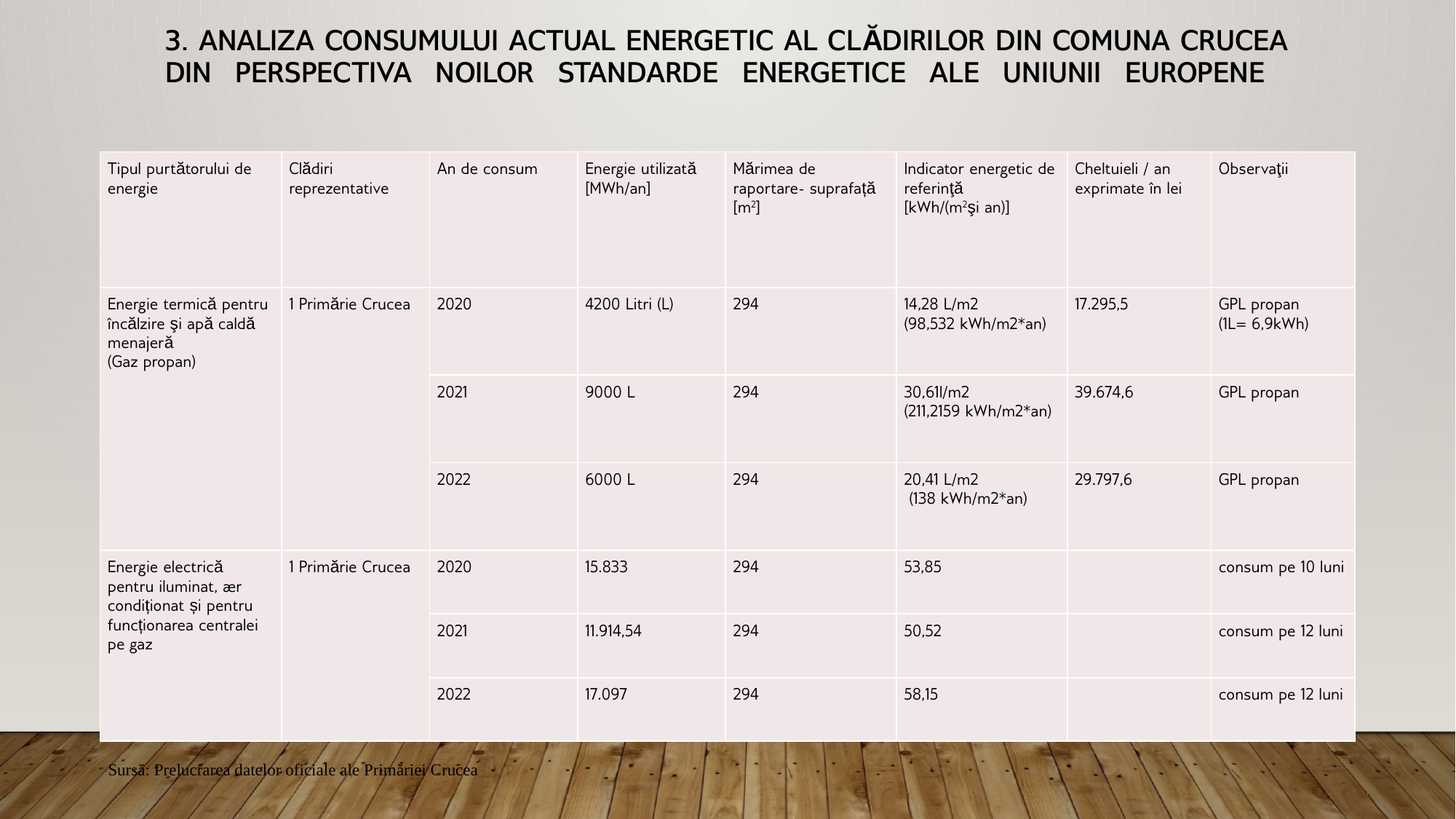

# 3. ANALIZA CONSUMULUI ACTUAL ENERGETIC AL CLĂDIRILOR DIN COMUNA CRUCEA DIN PERSPECTIVA NOILOR STANDARDE ENERGETICE ALE UNIUNII EUROPENE
| Tipul purtătorului de energie | Clădiri reprezentative | An de consum | Energie utilizată [MWh/an] | Mărimea de raportare- suprafață [m2] | Indicator energetic de referinţă [kWh/(m2şi an)] | Cheltuieli / an exprimate în lei | Observaţii |
| --- | --- | --- | --- | --- | --- | --- | --- |
| Energie termică pentru încălzire şi apă caldă menajeră (Gaz propan) | 1 Primărie Crucea | 2020 | 4200 Litri (L) | 294 | 14,28 L/m2 (98,532 kWh/m2\*an) | 17.295,5 | GPL propan (1L= 6,9kWh) |
|  |  | 2021 | 9000 L | 294 | 30,61l/m2 (211,2159 kWh/m2\*an) | 39.674,6 | GPL propan |
|  |  | 2022 | 6000 L | 294 | 20,41 L/m2 (138 kWh/m2\*an) | 29.797,6 | GPL propan |
| Energie electrică pentru iluminat, aer condiționat și pentru funcționarea centralei pe gaz | 1 Primărie Crucea | 2020 | 15.833 | 294 | 53,85 |  | consum pe 10 luni |
|  |  | 2021 | 11.914,54 | 294 | 50,52 |  | consum pe 12 luni |
|  |  | 2022 | 17.097 | 294 | 58,15 |  | consum pe 12 luni |
Sursă: Prelucrarea datelor oficiale ale Primăriei Crucea